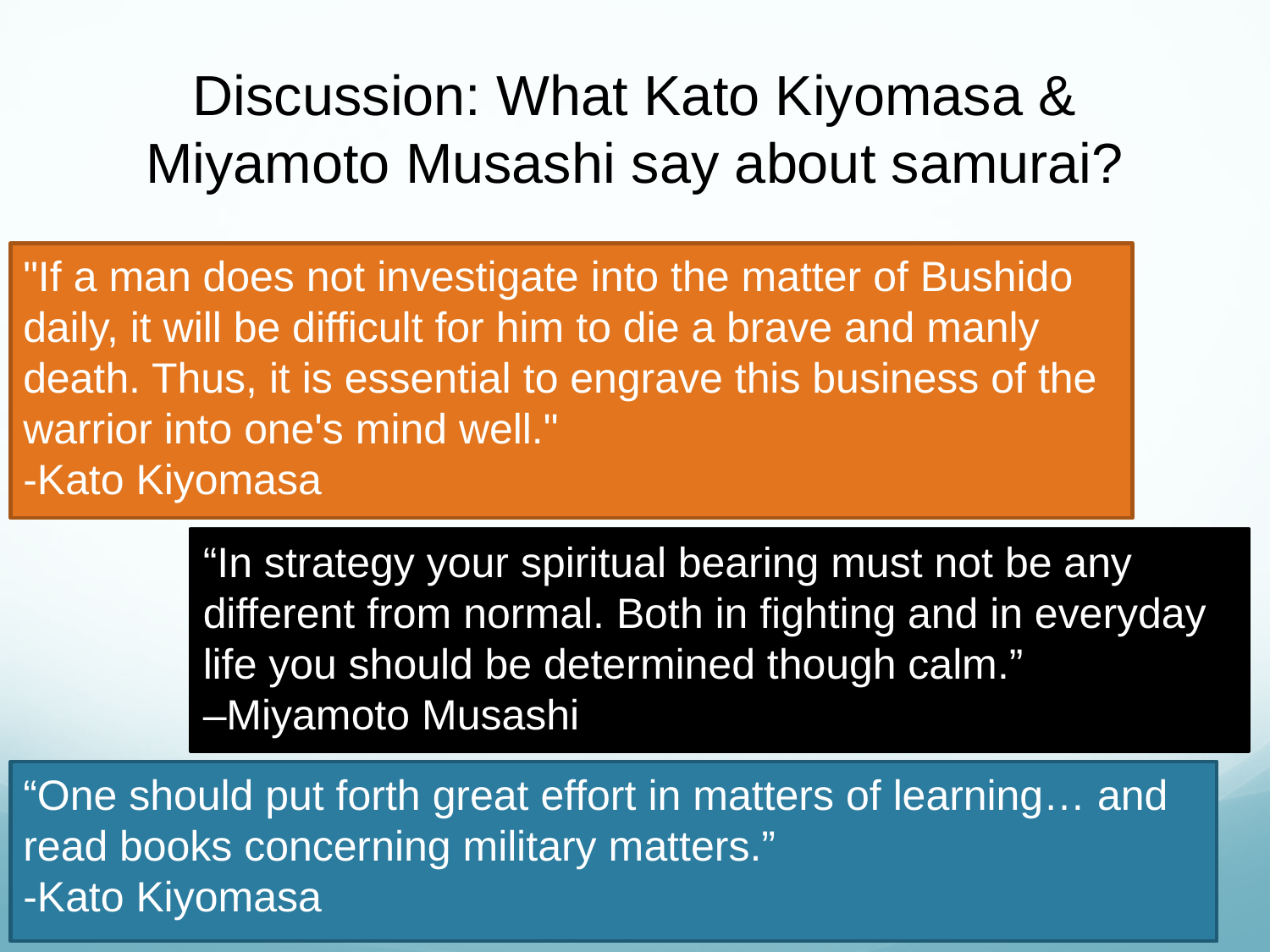

# Discussion: What Kato Kiyomasa & Miyamoto Musashi say about samurai?
"If a man does not investigate into the matter of Bushido daily, it will be difficult for him to die a brave and manly death. Thus, it is essential to engrave this business of the warrior into one's mind well."
-Kato Kiyomasa

“In strategy your spiritual bearing must not be any different from normal. Both in fighting and in everyday life you should be determined though calm.” 		–Miyamoto Musashi

“One should put forth great effort in matters of learning… and read books concerning military matters.”
-Kato Kiyomasa